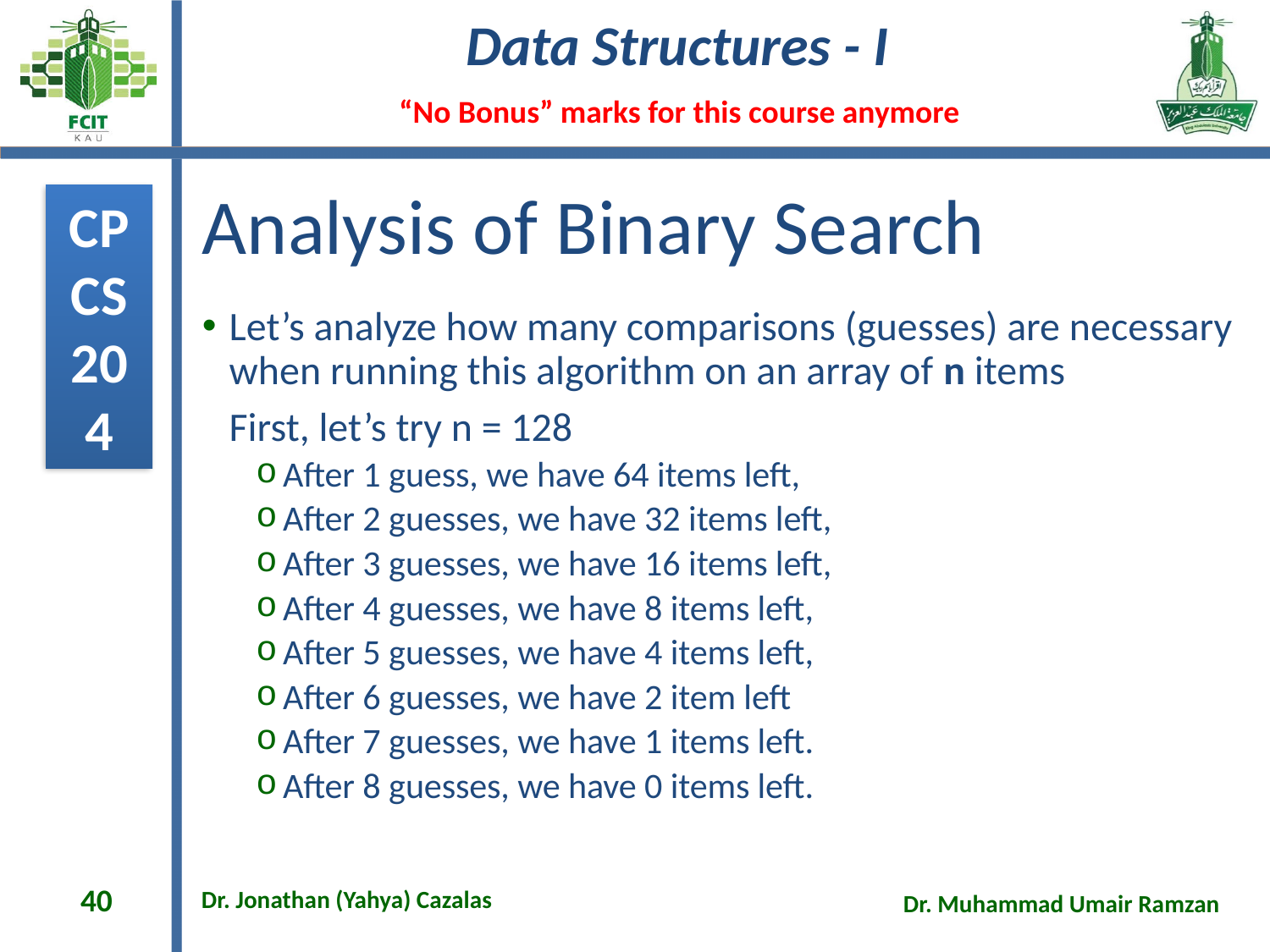

# Analysis of Binary Search
Let’s analyze how many comparisons (guesses) are necessary when running this algorithm on an array of n items
	First, let’s try n = 128
After 1 guess, we have 64 items left,
After 2 guesses, we have 32 items left,
After 3 guesses, we have 16 items left,
After 4 guesses, we have 8 items left,
After 5 guesses, we have 4 items left,
After 6 guesses, we have 2 item left
After 7 guesses, we have 1 items left.
After 8 guesses, we have 0 items left.

40